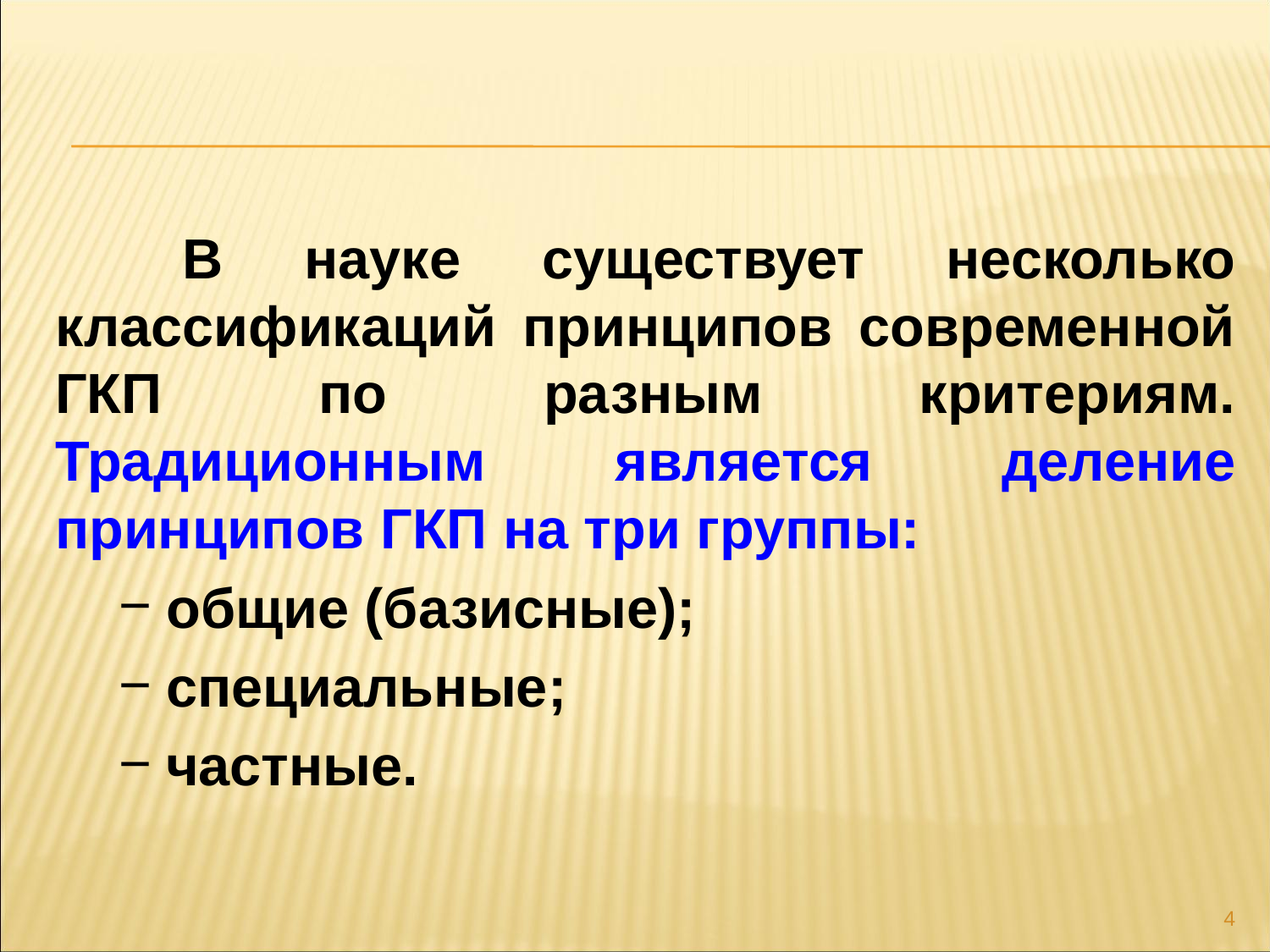

В науке существует несколько классификаций принципов современной ГКП по разным критериям. Традиционным является деление принципов ГКП на три группы:
общие (базисные);
специальные;
частные.
4